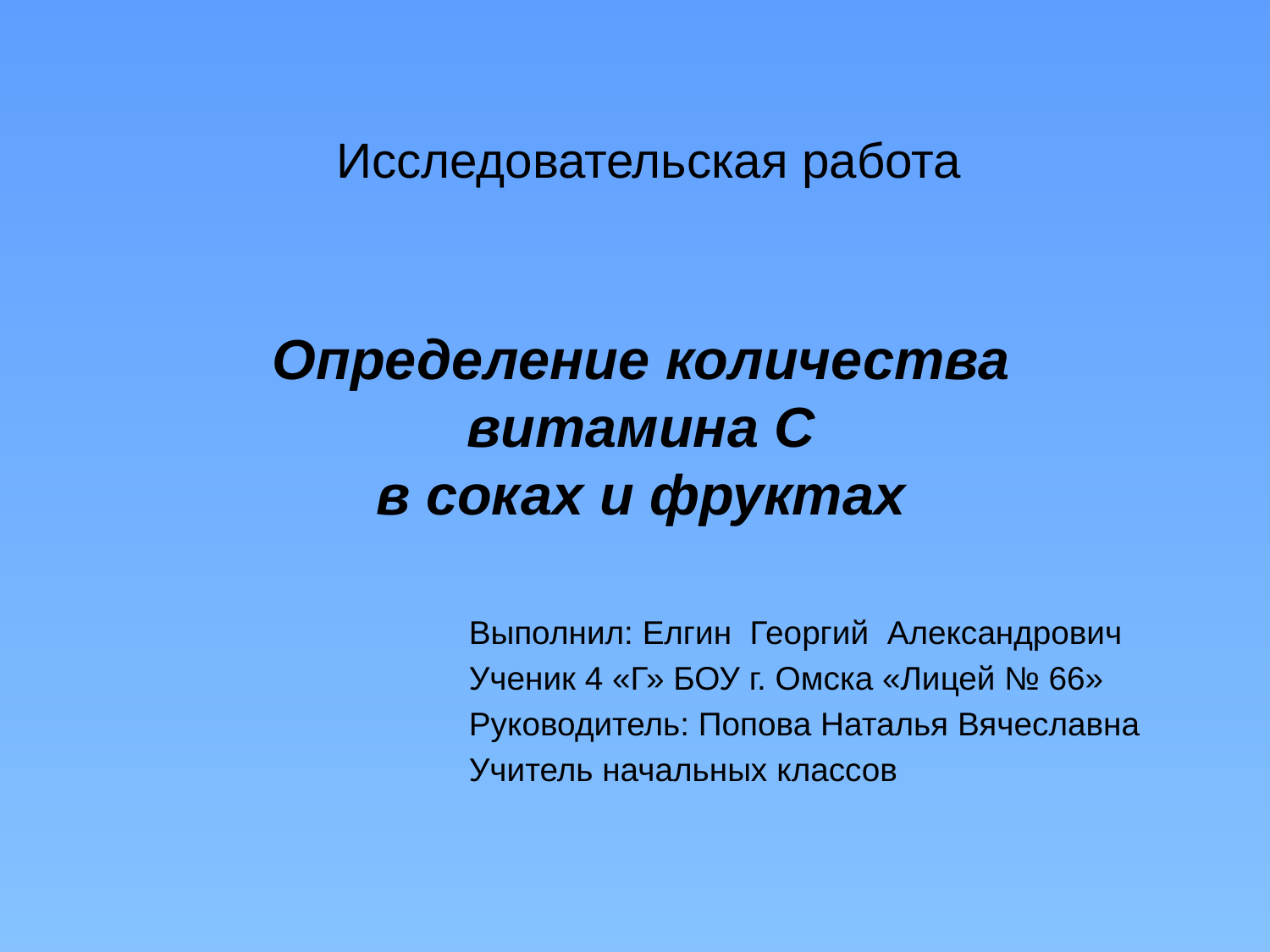

# Исследовательская работа Определение количества витамина С в соках и фруктах
Выполнил: Елгин  Георгий  Александрович
Ученик 4 «Г» БОУ г. Омска «Лицей № 66»
Руководитель: Попова Наталья Вячеславна
Учитель начальных классов